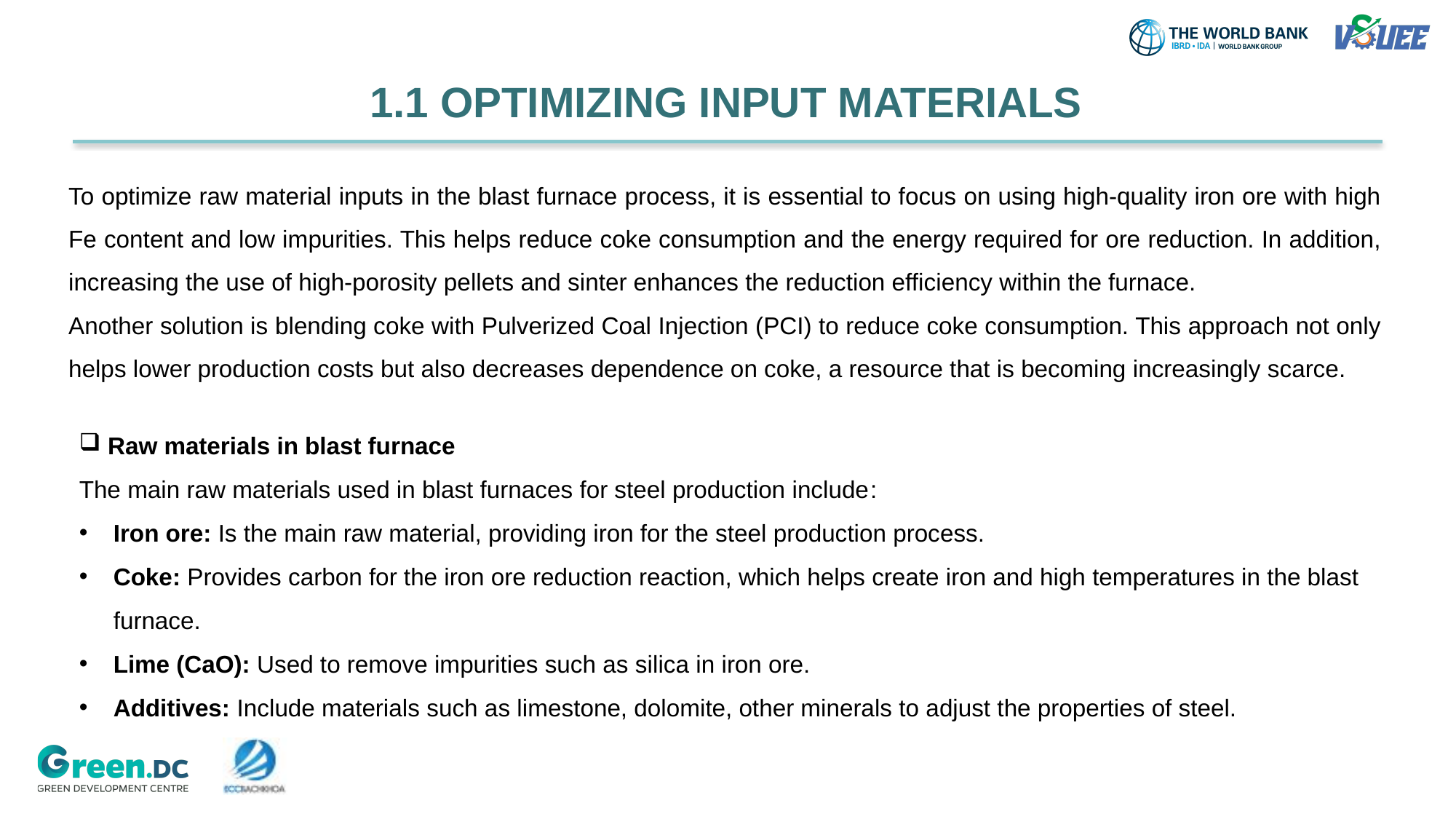

1.1 OPTIMIZING INPUT MATERIALS
To optimize raw material inputs in the blast furnace process, it is essential to focus on using high-quality iron ore with high Fe content and low impurities. This helps reduce coke consumption and the energy required for ore reduction. In addition, increasing the use of high-porosity pellets and sinter enhances the reduction efficiency within the furnace.
Another solution is blending coke with Pulverized Coal Injection (PCI) to reduce coke consumption. This approach not only helps lower production costs but also decreases dependence on coke, a resource that is becoming increasingly scarce.
Raw materials in blast furnace
The main raw materials used in blast furnaces for steel production include:
Iron ore: Is the main raw material, providing iron for the steel production process.
Coke: Provides carbon for the iron ore reduction reaction, which helps create iron and high temperatures in the blast furnace.
Lime (CaO): Used to remove impurities such as silica in iron ore.
Additives: Include materials such as limestone, dolomite, other minerals to adjust the properties of steel.